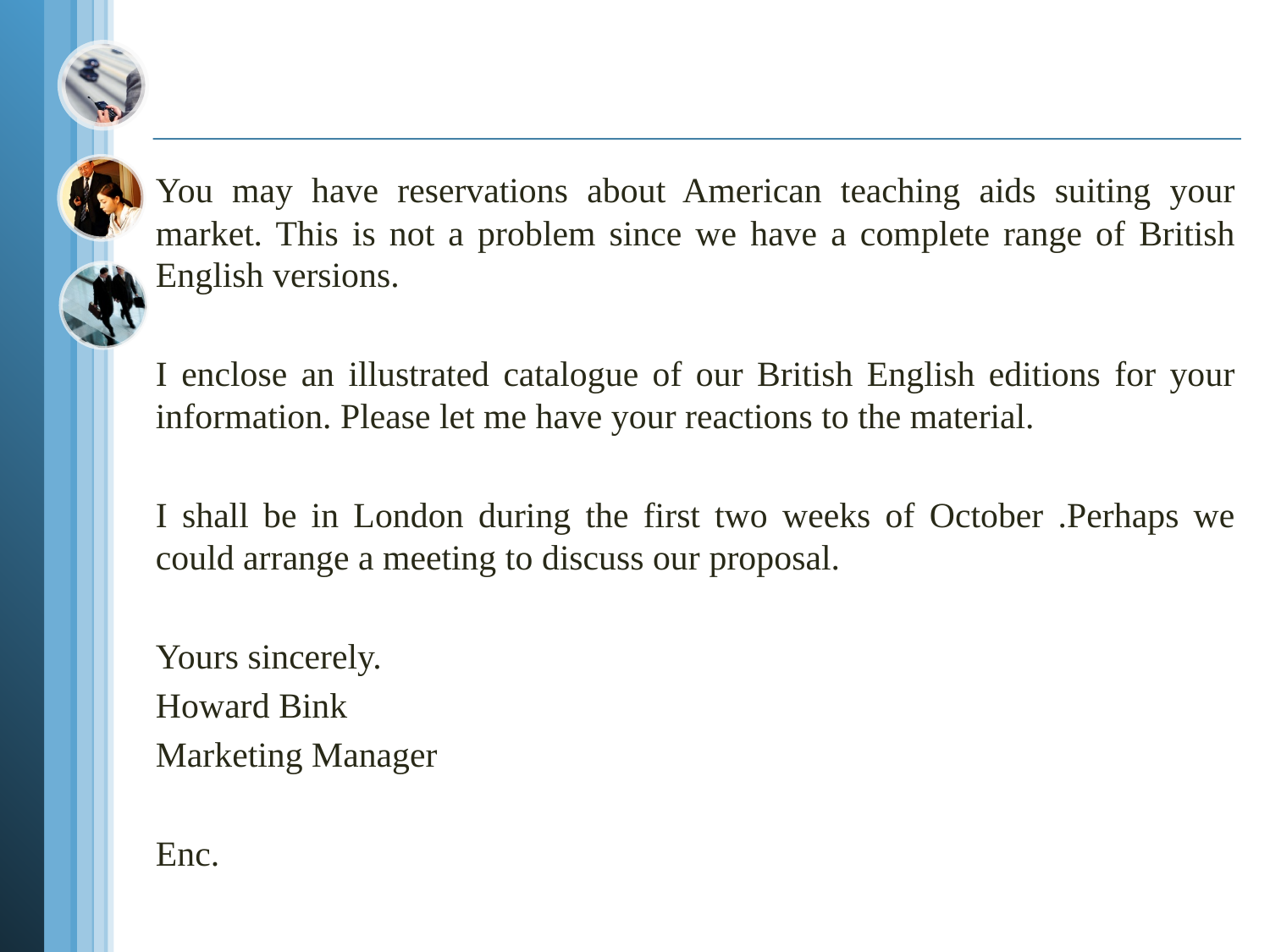

#
You may have reservations about American teaching aids suiting your market. This is not a problem since we have a complete range of British English versions.

I enclose an illustrated catalogue of our British English editions for your information. Please let me have your reactions to the material.

I shall be in London during the first two weeks of October .Perhaps we could arrange a meeting to discuss our proposal.

Yours sincerely.
Howard Bink
Marketing Manager

Enc.